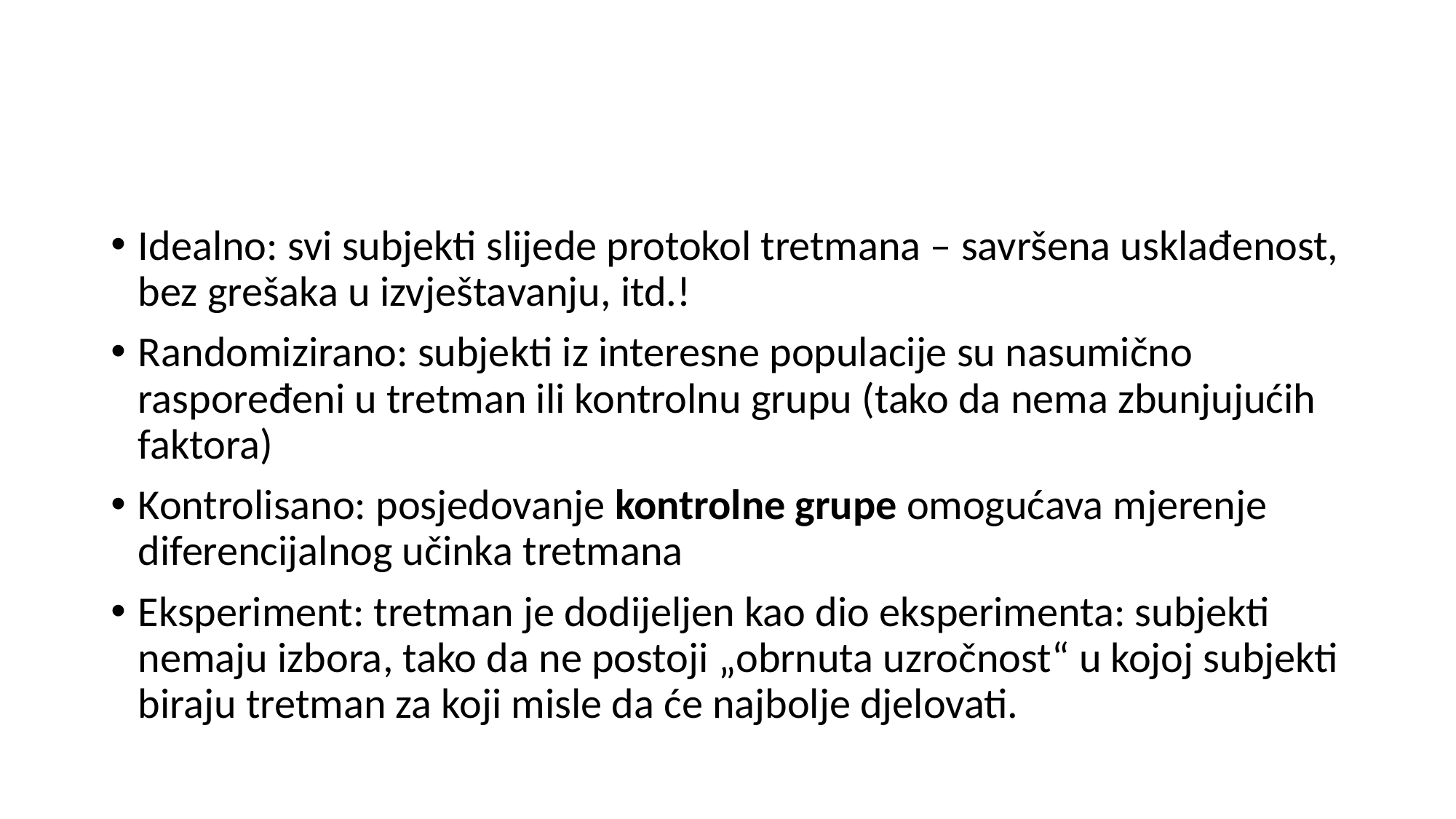

Idealno: svi subjekti slijede protokol tretmana – savršena usklađenost, bez grešaka u izvještavanju, itd.!
Randomizirano: subjekti iz interesne populacije su nasumično raspoređeni u tretman ili kontrolnu grupu (tako da nema zbunjujućih faktora)
Kontrolisano: posjedovanje kontrolne grupe omogućava mjerenje diferencijalnog učinka tretmana
Eksperiment: tretman je dodijeljen kao dio eksperimenta: subjekti nemaju izbora, tako da ne postoji „obrnuta uzročnost“ u kojoj subjekti biraju tretman za koji misle da će najbolje djelovati.